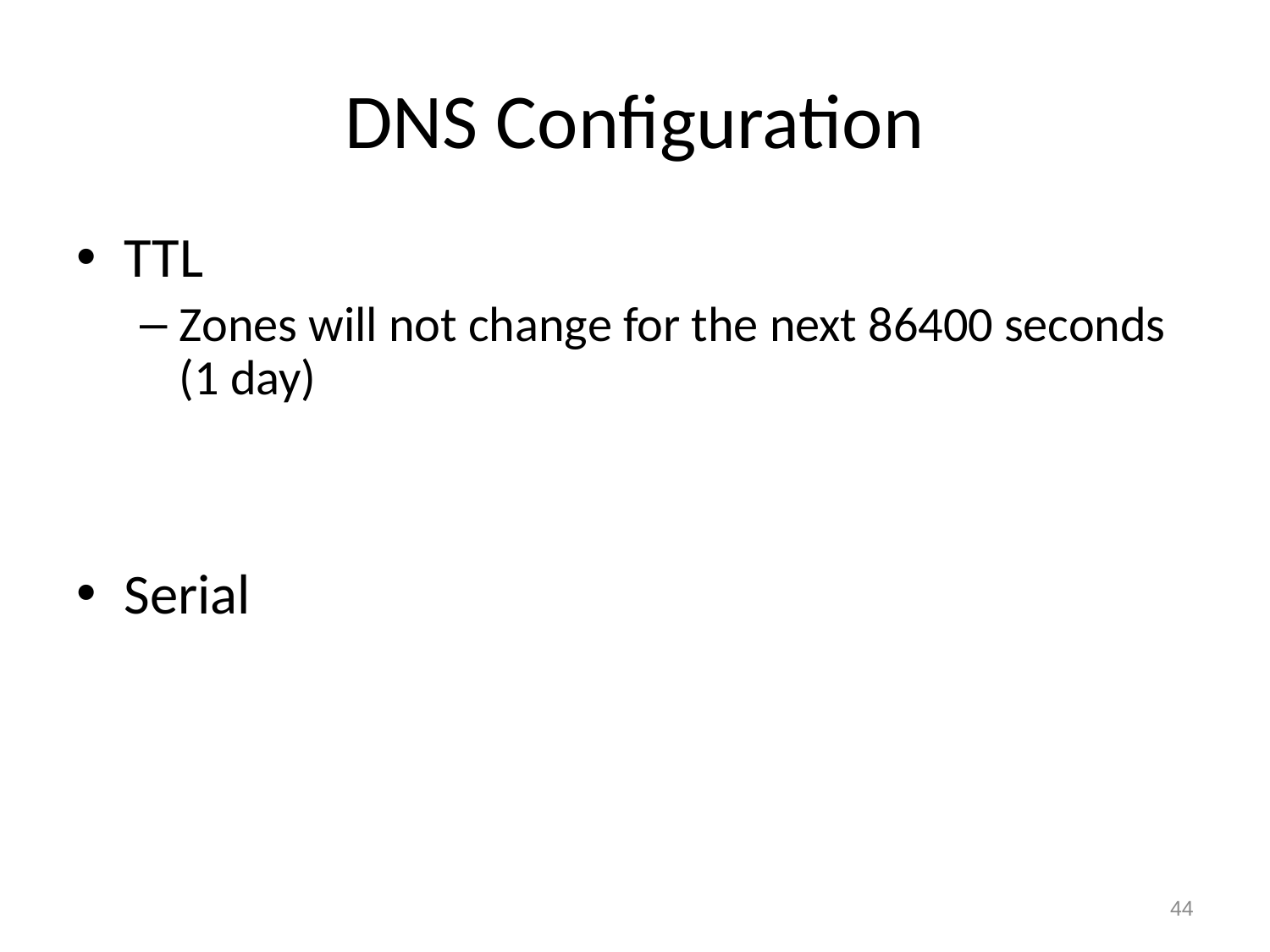

# DNS Configuration
TTL
Zones will not change for the next 86400 seconds (1 day)

Serial

44